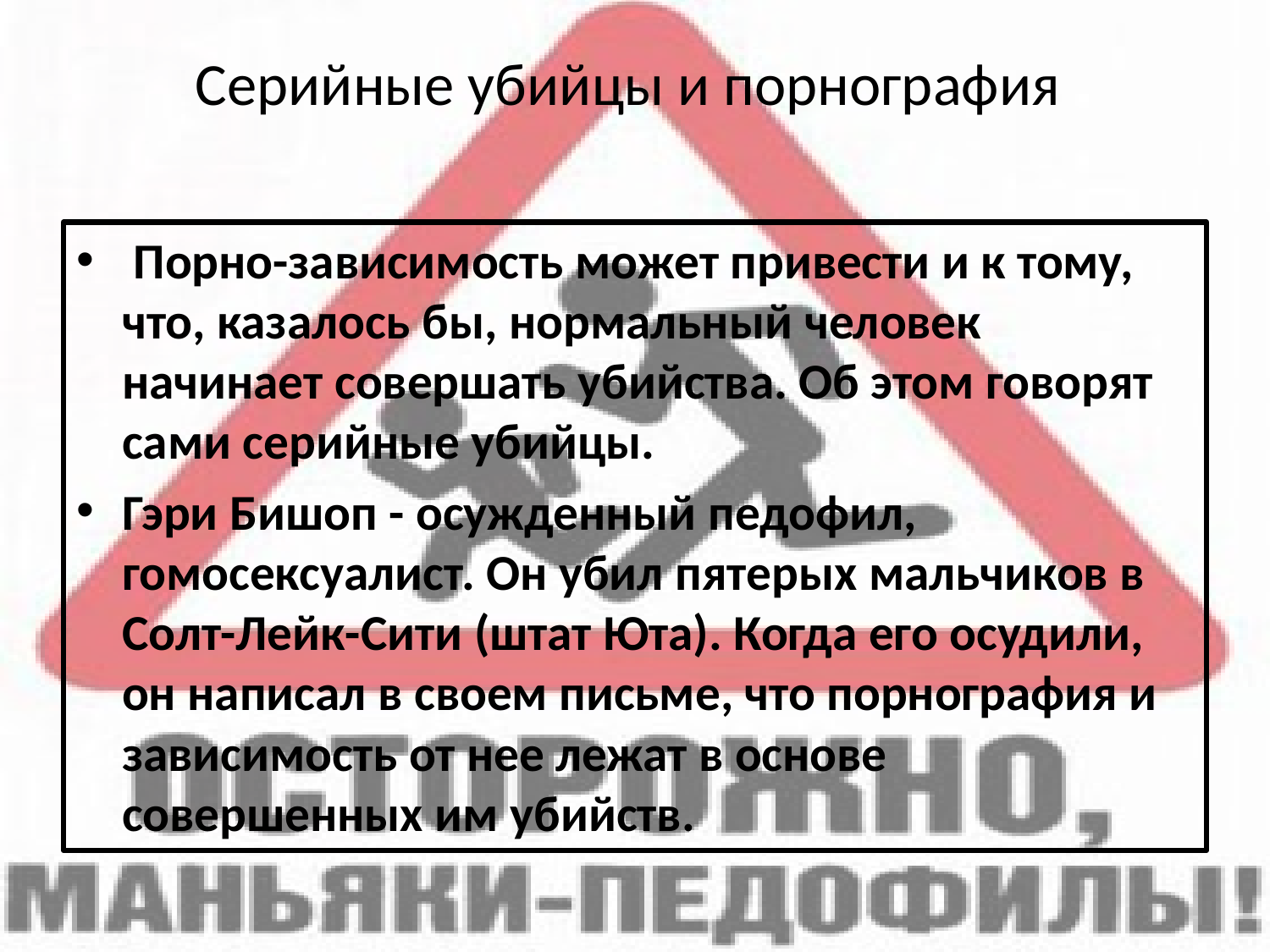

# Серийные убийцы и порнография
 Порно-зависимость может привести и к тому, что, казалось бы, нормальный человек начинает совершать убийства. Об этом говорят сами серийные убийцы.
Гэри Бишоп - осужденный педофил, гомосексуалист. Он убил пятерых мальчиков в Солт-Лейк-Сити (штат Юта). Когда его осудили, он написал в своем письме, что порнография и зависимость от нее лежат в основе совершенных им убийств.